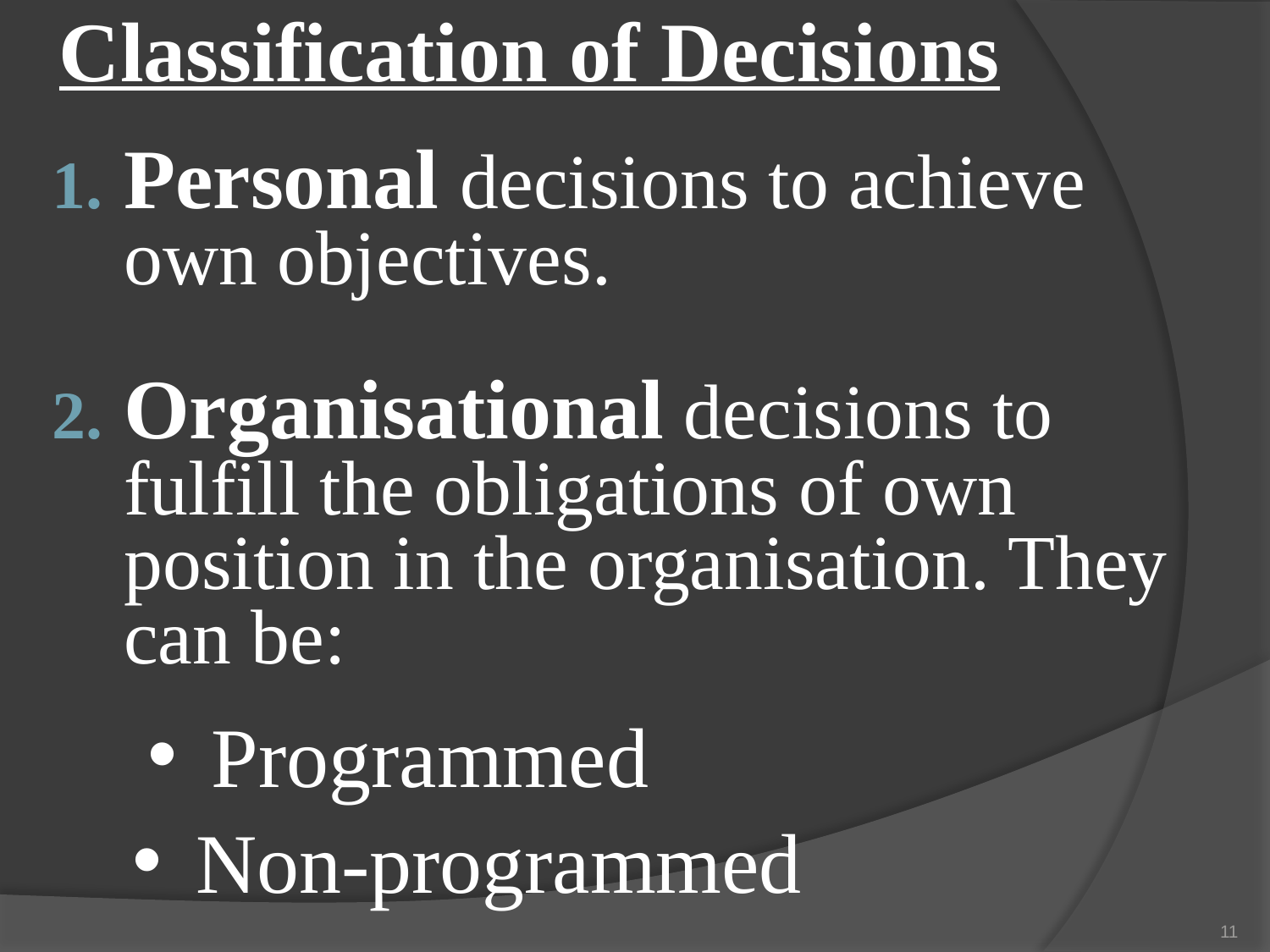

# Classification of Decisions
Personal decisions to achieve own objectives.

Organisational decisions to fulfill the obligations of own position in the organisation. They can be:

Programmed
Non-programmed
11